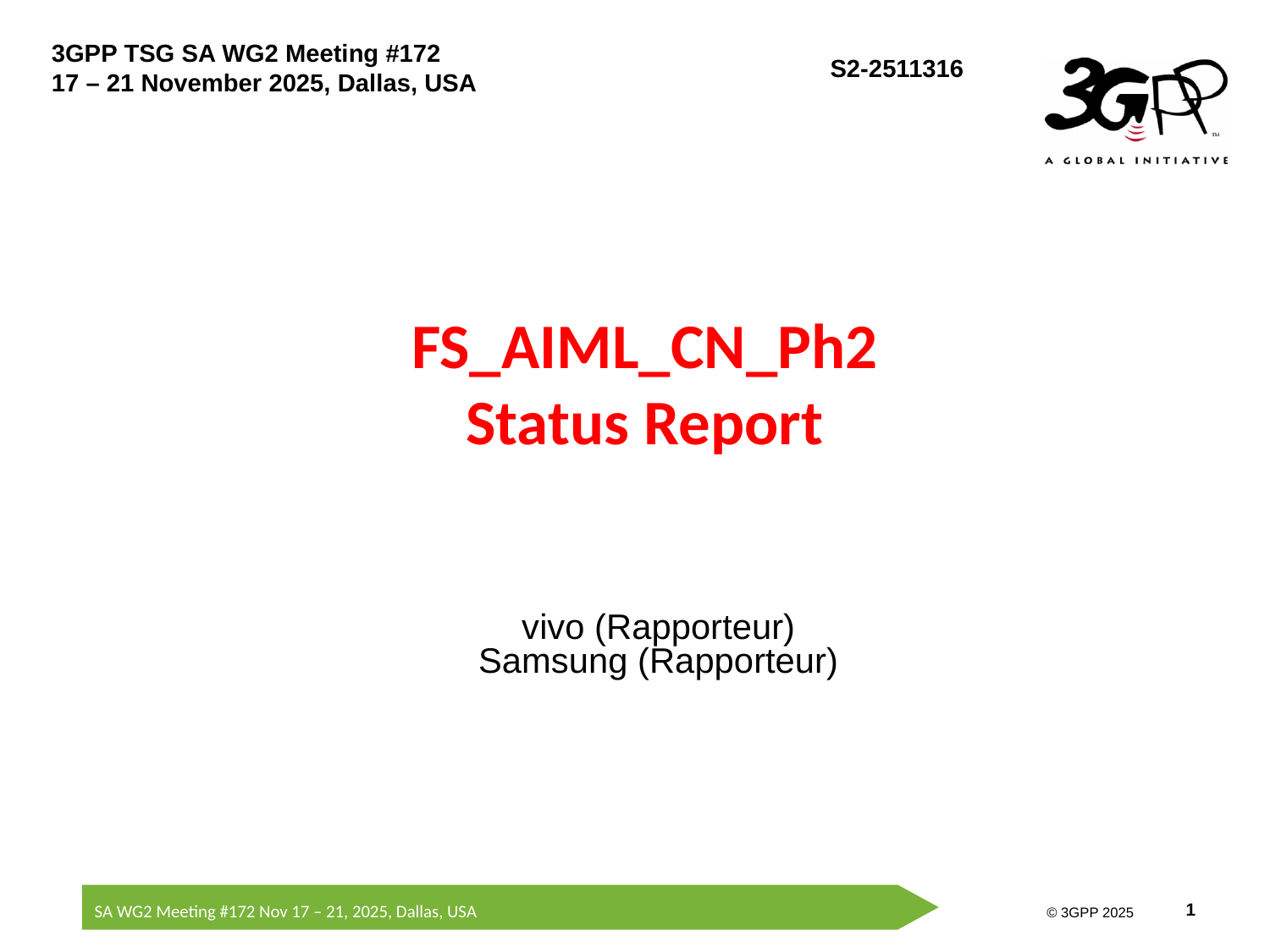

# FS_AIML_CN_Ph2 Status Report

vivo (Rapporteur)
Samsung (Rapporteur)